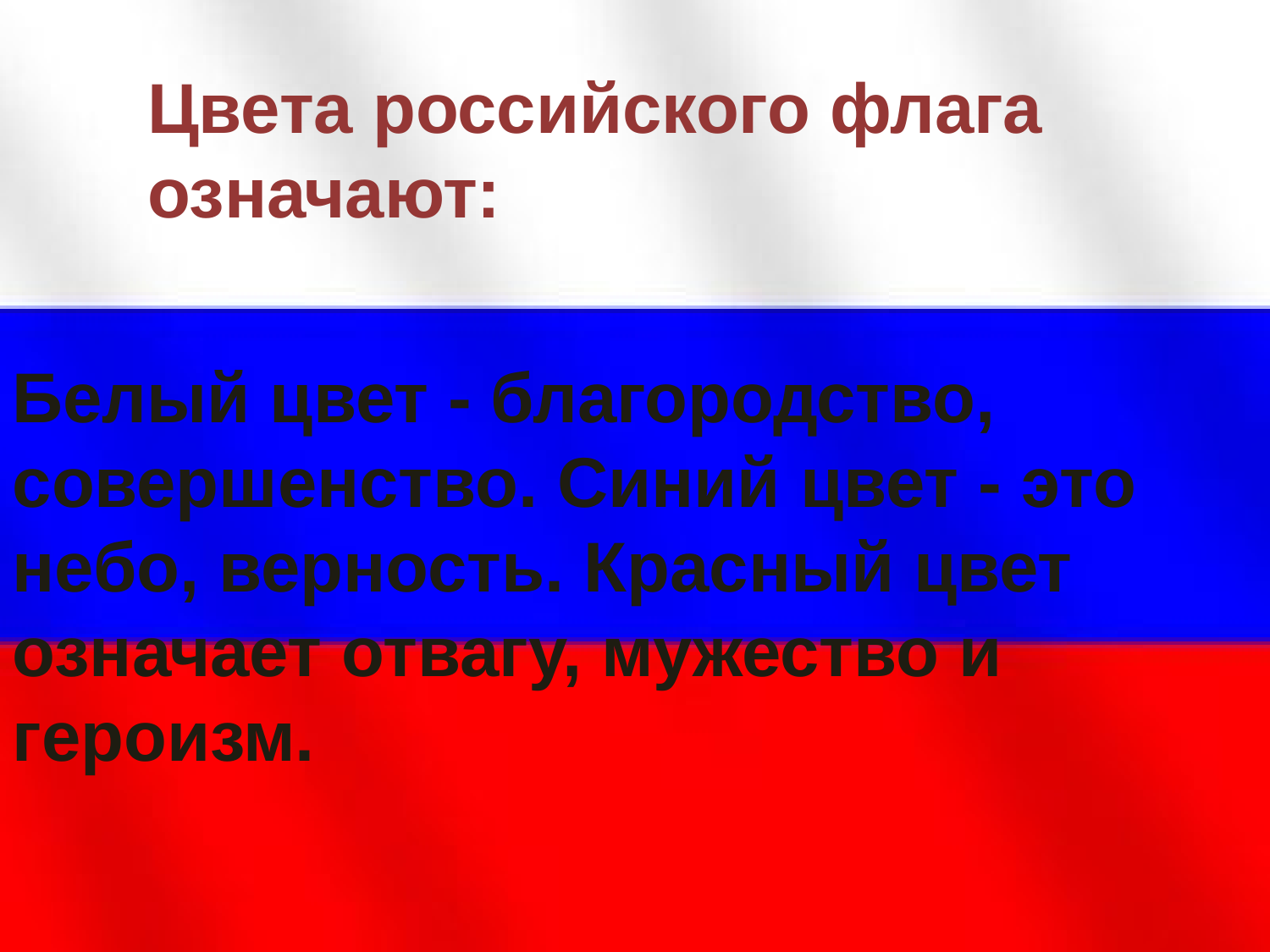

Цвета российского флага означают:
Белый цвет - благородство, совершенство. Синий цвет - это небо, верность. Красный цвет означает отвагу, мужество и героизм.